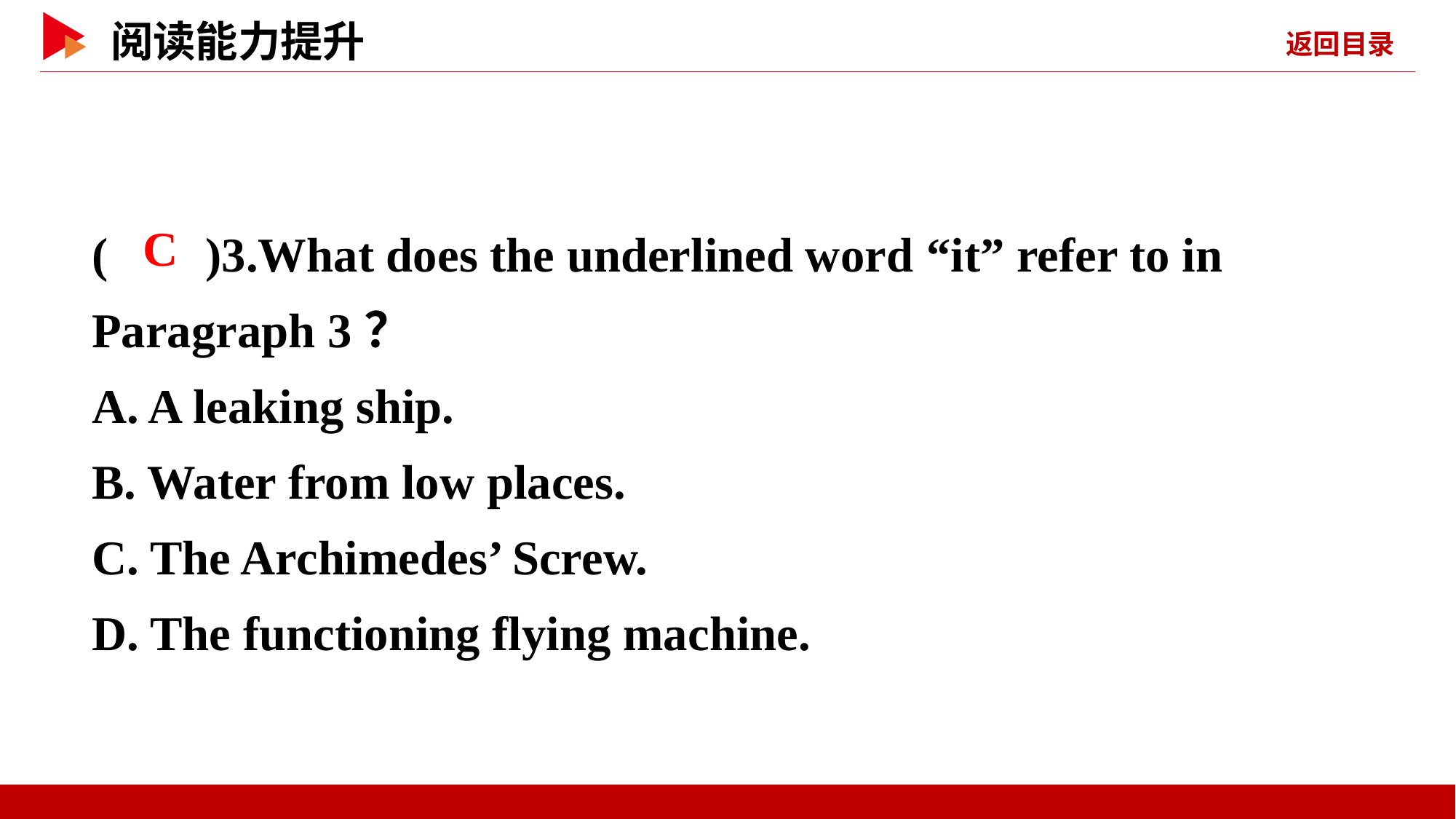

(        )3.What does the underlined word “it” refer to in Paragraph 3？
A. A leaking ship.
B. Water from low places.
C. The Archimedes’ Screw.
D. The functioning flying machine.
   C